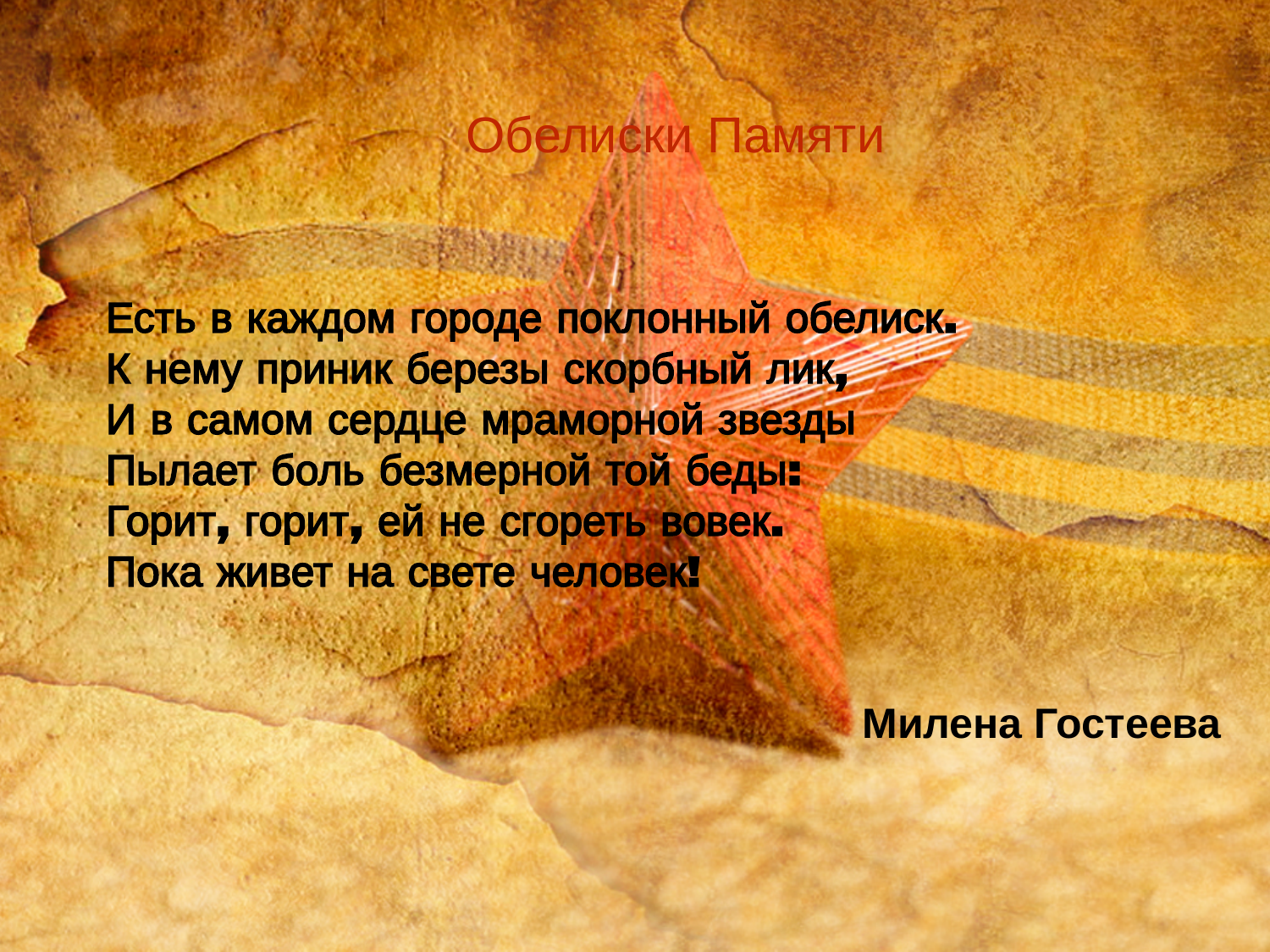

# Обелиски Памяти

Есть в каждом городе поклонный обелиск.
К нему приник березы скорбный лик,
И в самом сердце мраморной звезды
Пылает боль безмерной той беды:
Горит, горит, ей не сгореть вовек.
Пока живет на свете человек!

Милена Гостеева